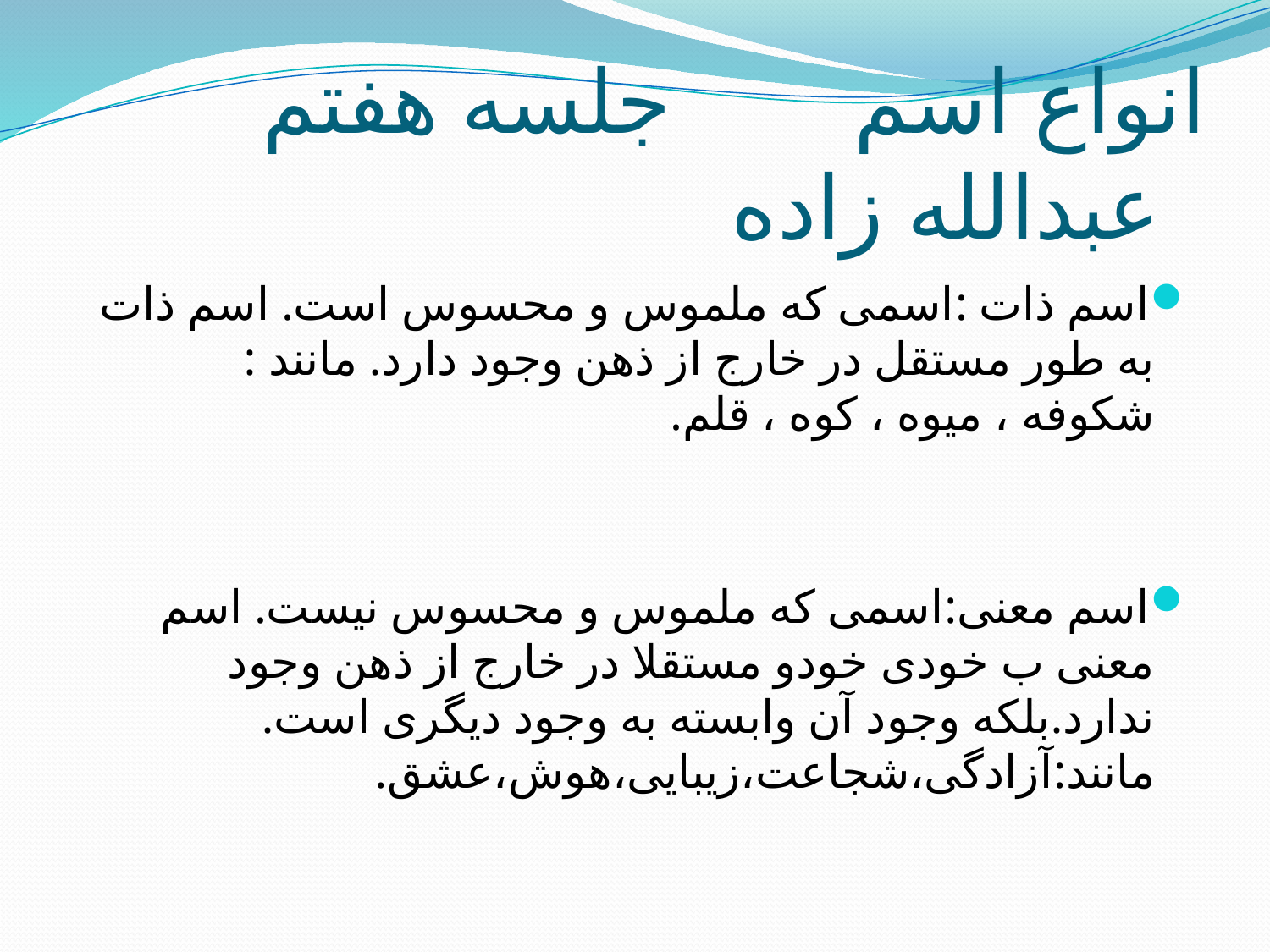

# انواع اسم        جلسه هفتم           عبدالله زاده
اسم ذات :اسمی که ملموس و محسوس است. اسم ذات به طور مستقل در خارج از ذهن وجود دارد. مانند : شکوفه ، میوه ، کوه ، قلم.

اسم معنی:اسمی که ملموس و محسوس نیست. اسم معنی ب خودی خودو مستقلا در خارج از ذهن وجود ندارد.بلکه وجود آن وابسته به وجود دیگری است. مانند:آزادگی،شجاعت،زیبایی،هوش،عشق.